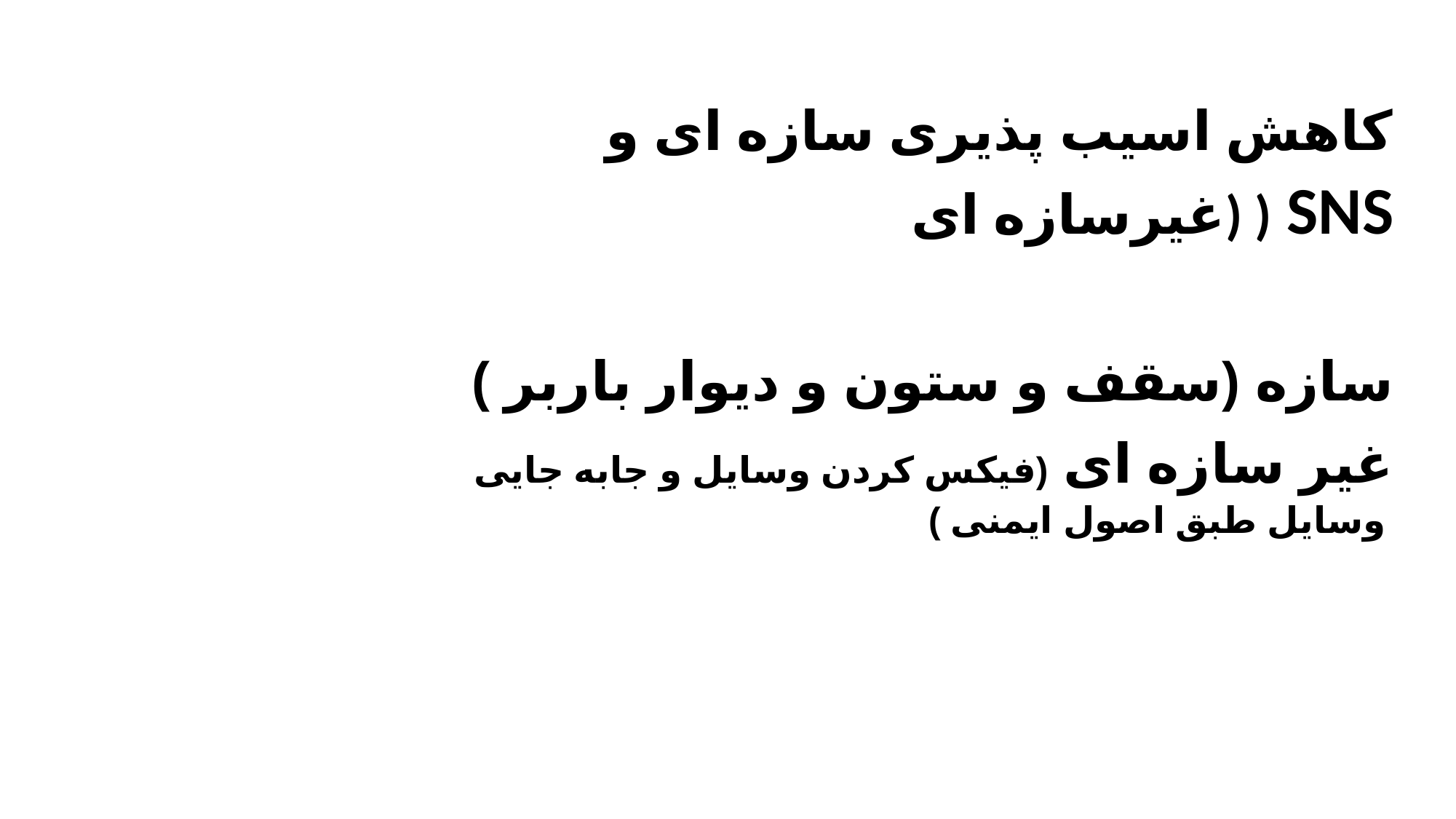

کاهش اسیب پذیری سازه ای و غیرسازه ای) ) SNS

سازه (سقف و ستون و دیوار باربر )
غیر سازه ای (فیکس کردن وسایل و جابه جایی وسایل طبق اصول ایمنی )